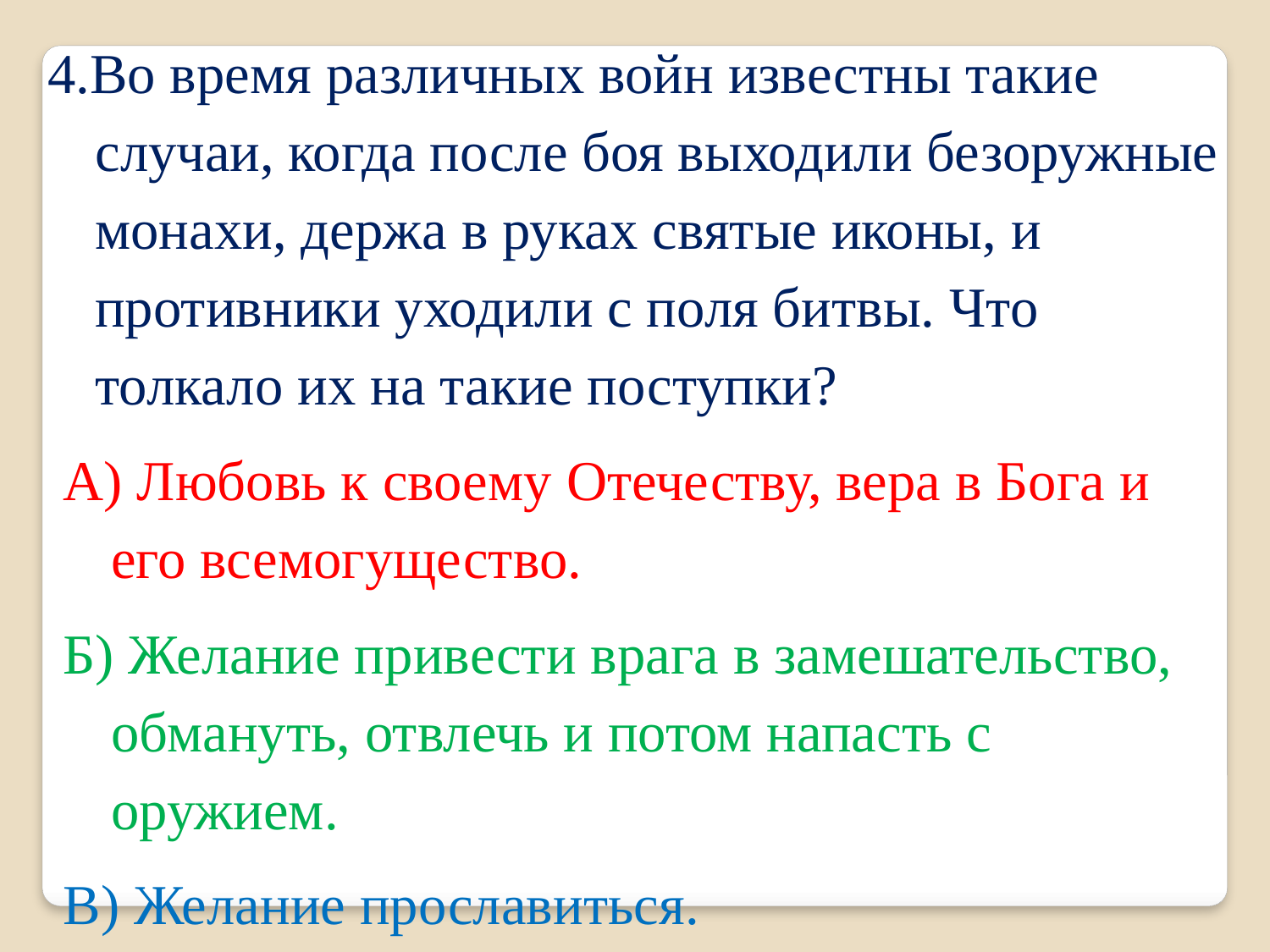

4.Во время различных войн известны такие случаи, когда после боя выходили безоружные монахи, держа в руках святые иконы, и противники уходили с поля битвы. Что толкало их на такие поступки?
А) Любовь к своему Отечеству, вера в Бога и его всемогущество.
Б) Желание привести врага в замешательство, обмануть, отвлечь и потом напасть с оружием.
В) Желание прославиться.